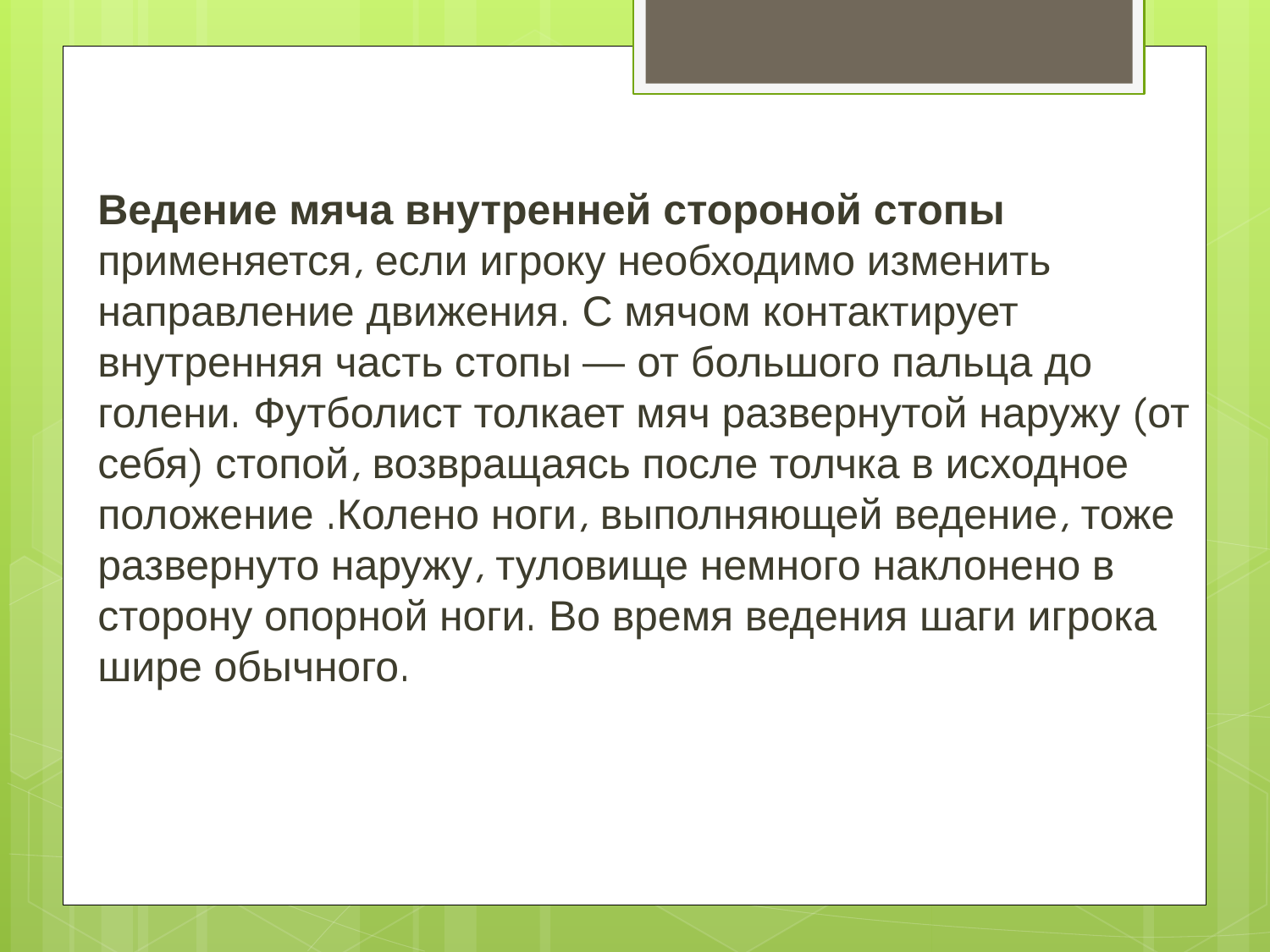

Ведение мяча внутренней стороной стопы применяется, если игроку необходимо изменить направление движения. С мячом контактирует внутренняя часть стопы — от большого пальца до голени. Футболист толкает мяч развернутой наружу (от себя) стопой, возвращаясь после толчка в исходное положение .Колено ноги, выполняющей ведение, тоже развернуто наружу, туловище немного наклонено в сторону опорной ноги. Во время ведения шаги игрока шире обычного.